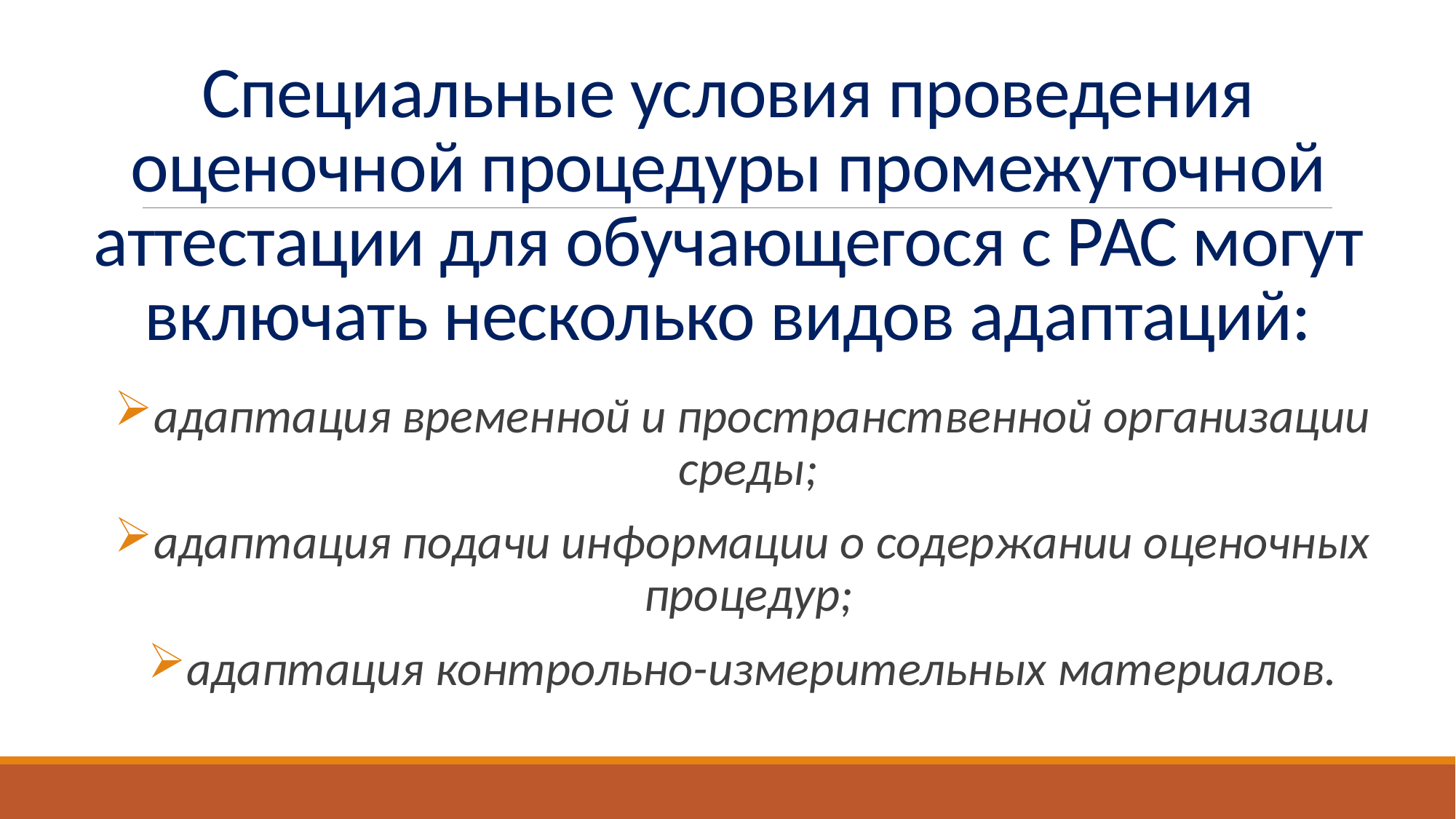

# Специальные условия проведения оценочной процедуры промежуточной аттестации для обучающегося с РАС могут включать несколько видов адаптаций:
адаптация временной и пространственной организации среды;
адаптация подачи информации о содержании оценочных процедур;
адаптация контрольно-измерительных материалов.